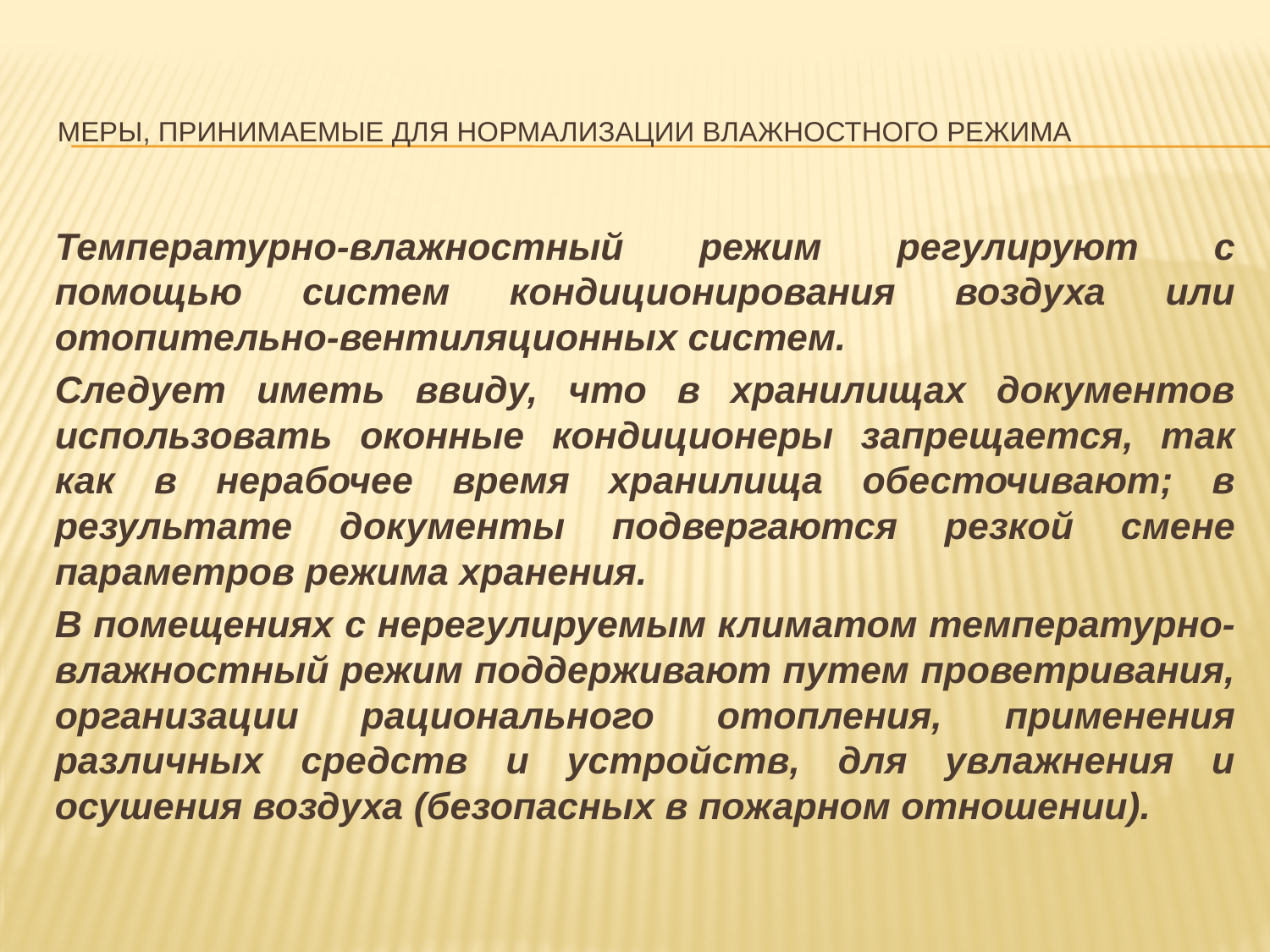

# Меры, принимаемые для нормализации влажностного режима
Температурно-влажностный режим регулируют с помощью систем кондиционирования воздуха или отопительно-вентиляционных систем.
Следует иметь ввиду, что в хранилищах документов использовать оконные кондиционеры запрещается, так как в нерабочее время хранилища обесточивают; в результате документы подвергаются резкой смене параметров режима хранения.
В помещениях с нерегулируемым климатом температурно-влажностный режим поддерживают путем проветривания, организации рационального отопления, применения различных средств и устройств, для увлажнения и осушения воздуха (безопасных в пожарном отношении).